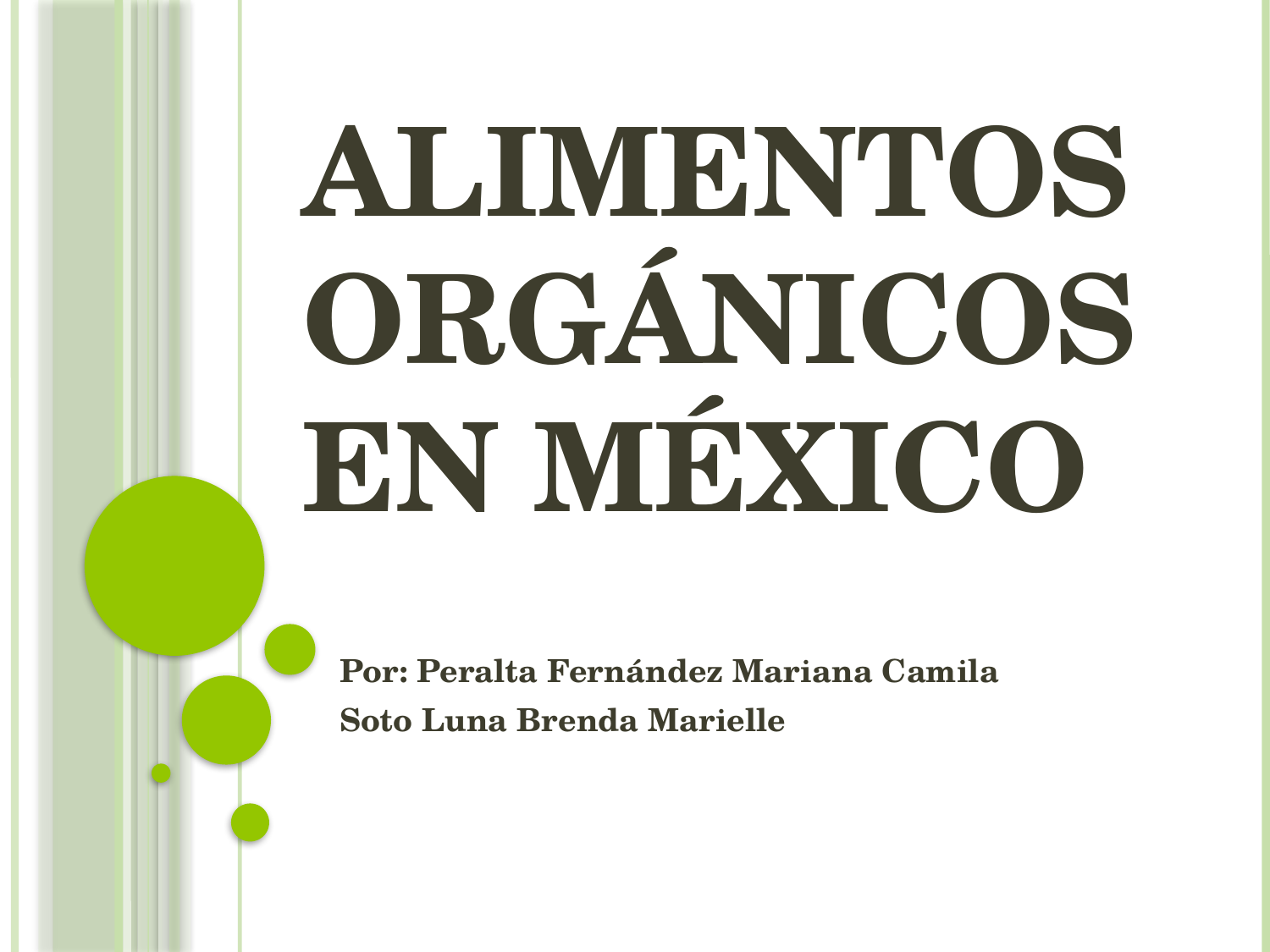

# Alimentos Orgánicos en México
Por: Peralta Fernández Mariana Camila
Soto Luna Brenda Marielle